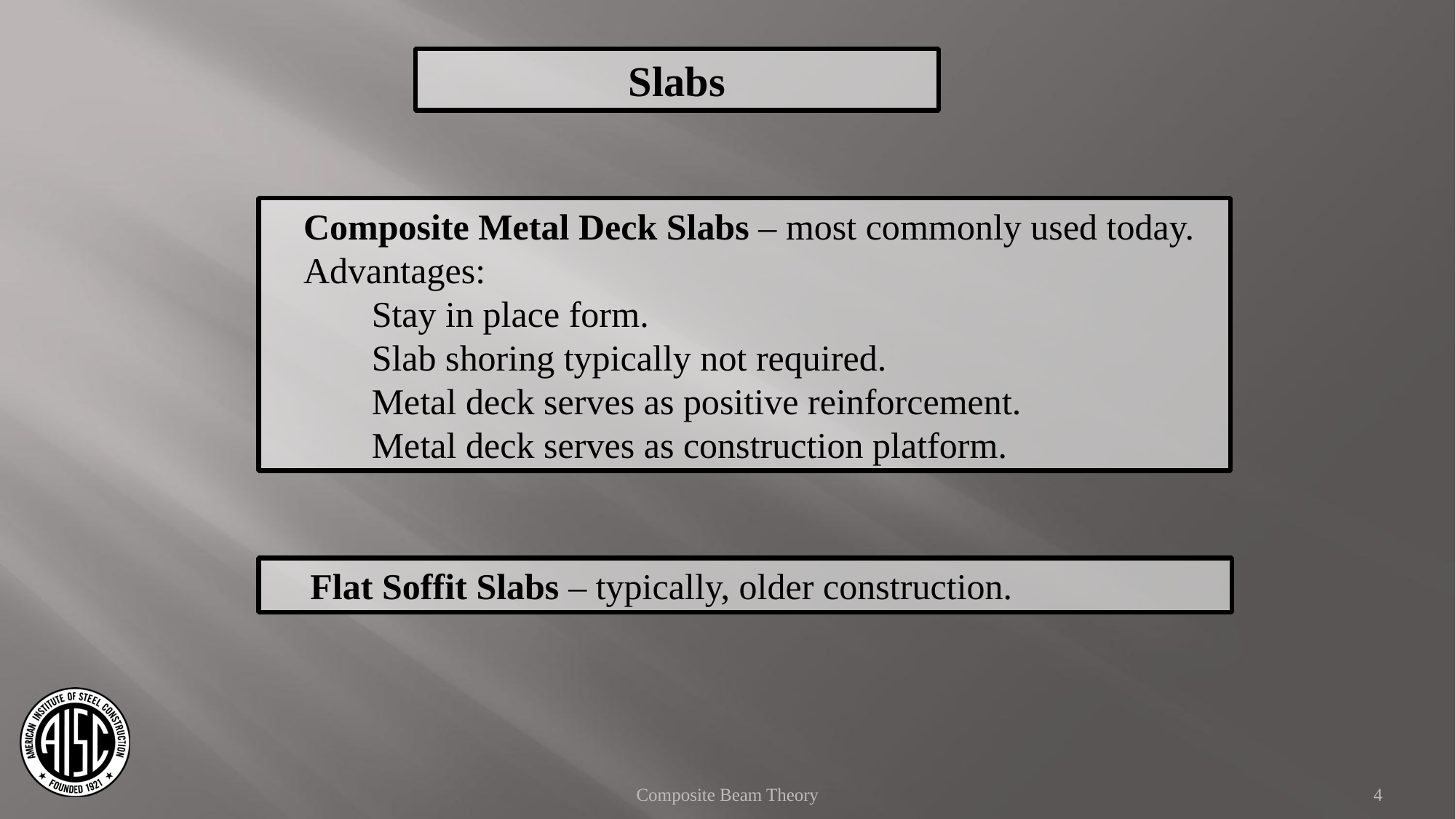

Slabs
	Composite Metal Deck Slabs – most commonly used today.
	Advantages:
		Stay in place form.
		Slab shoring typically not required.
		Metal deck serves as positive reinforcement.
		Metal deck serves as construction platform.
	Flat Soffit Slabs – typically, older construction.
Composite Beam Theory
4